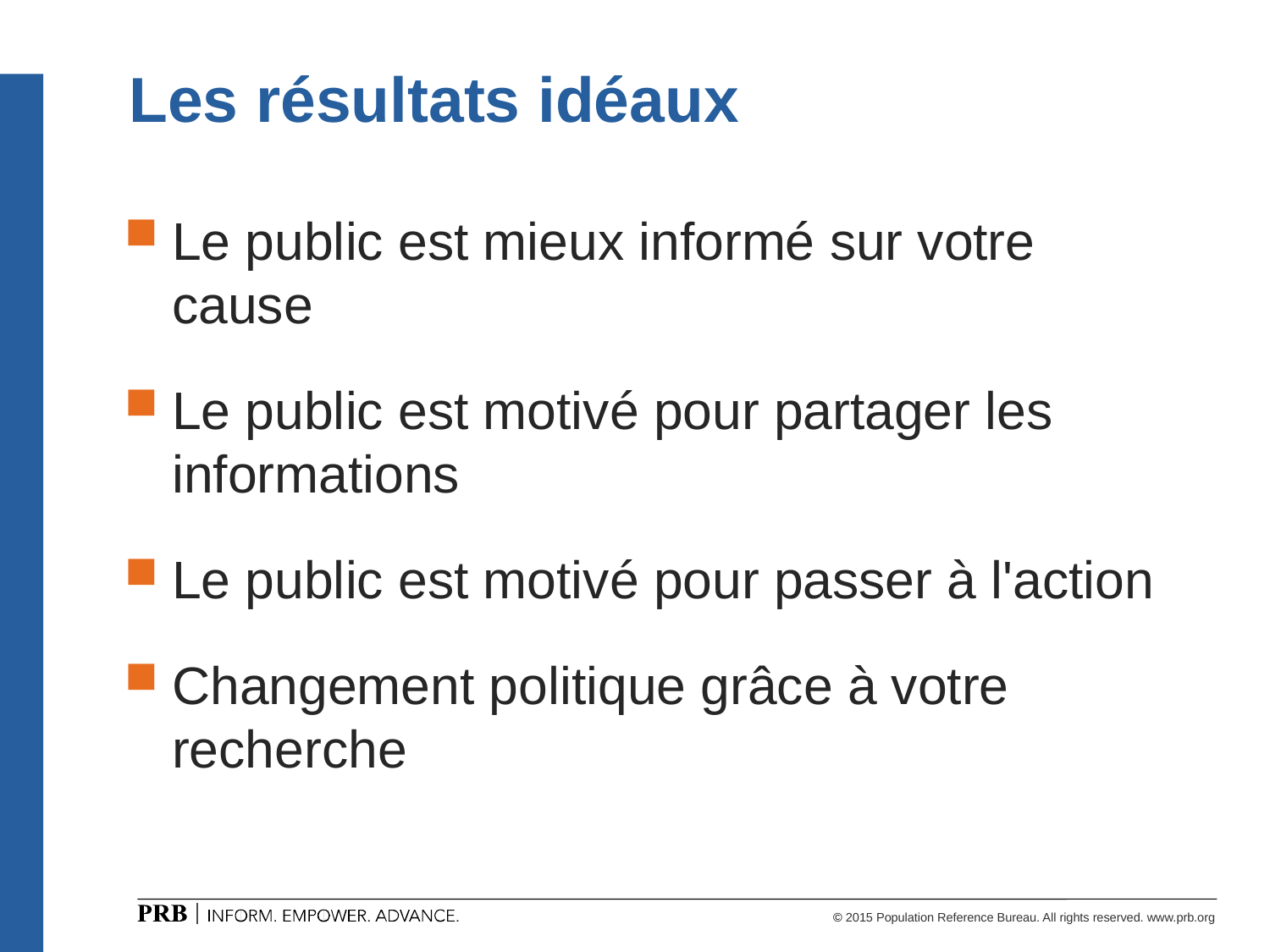

# Les résultats idéaux
Le public est mieux informé sur votre cause
Le public est motivé pour partager les informations
Le public est motivé pour passer à l'action
Changement politique grâce à votre recherche